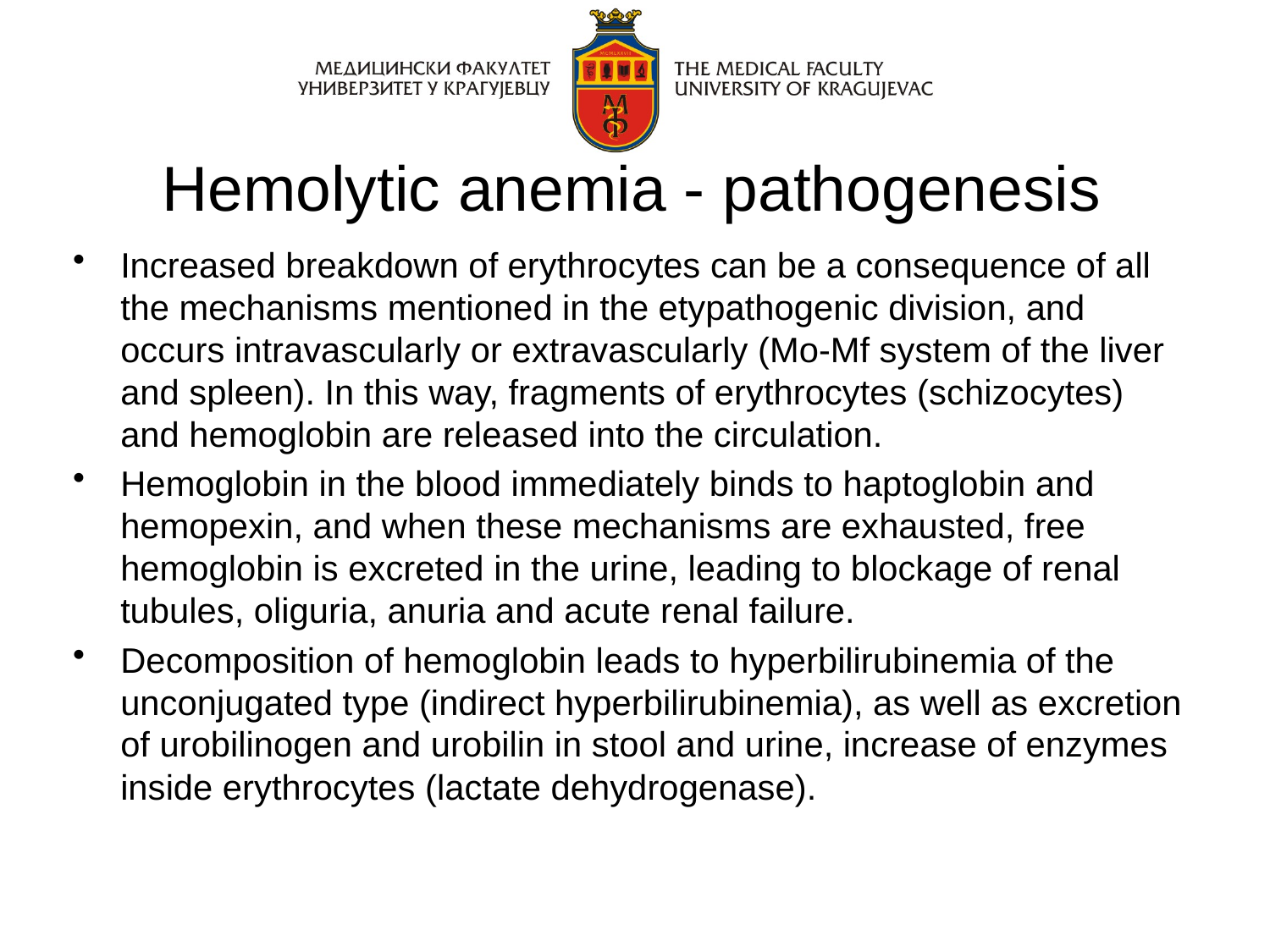

# Hemolytic anemia - pathogenesis
Increased breakdown of erythrocytes can be a consequence of all the mechanisms mentioned in the etypathogenic division, and occurs intravascularly or extravascularly (Mo-Mf system of the liver and spleen). In this way, fragments of erythrocytes (schizocytes) and hemoglobin are released into the circulation.
Hemoglobin in the blood immediately binds to haptoglobin and hemopexin, and when these mechanisms are exhausted, free hemoglobin is excreted in the urine, leading to blockage of renal tubules, oliguria, anuria and acute renal failure.
Decomposition of hemoglobin leads to hyperbilirubinemia of the unconjugated type (indirect hyperbilirubinemia), as well as excretion of urobilinogen and urobilin in stool and urine, increase of enzymes inside erythrocytes (lactate dehydrogenase).